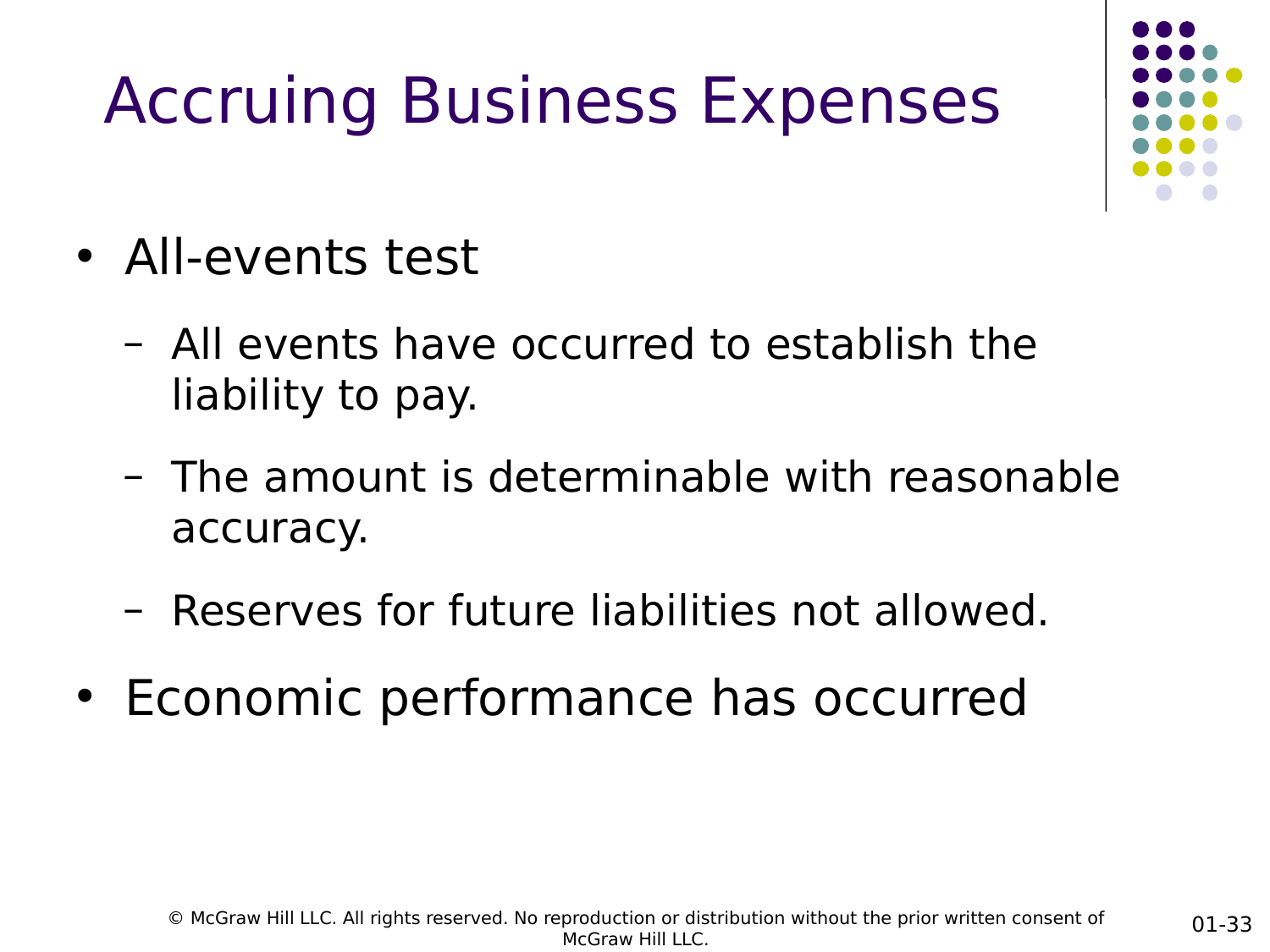

# Accruing Business Expenses
All-events test
All events have occurred to establish the liability to pay.
The amount is determinable with reasonable accuracy.
Reserves for future liabilities not allowed.
Economic performance has occurred
01-33